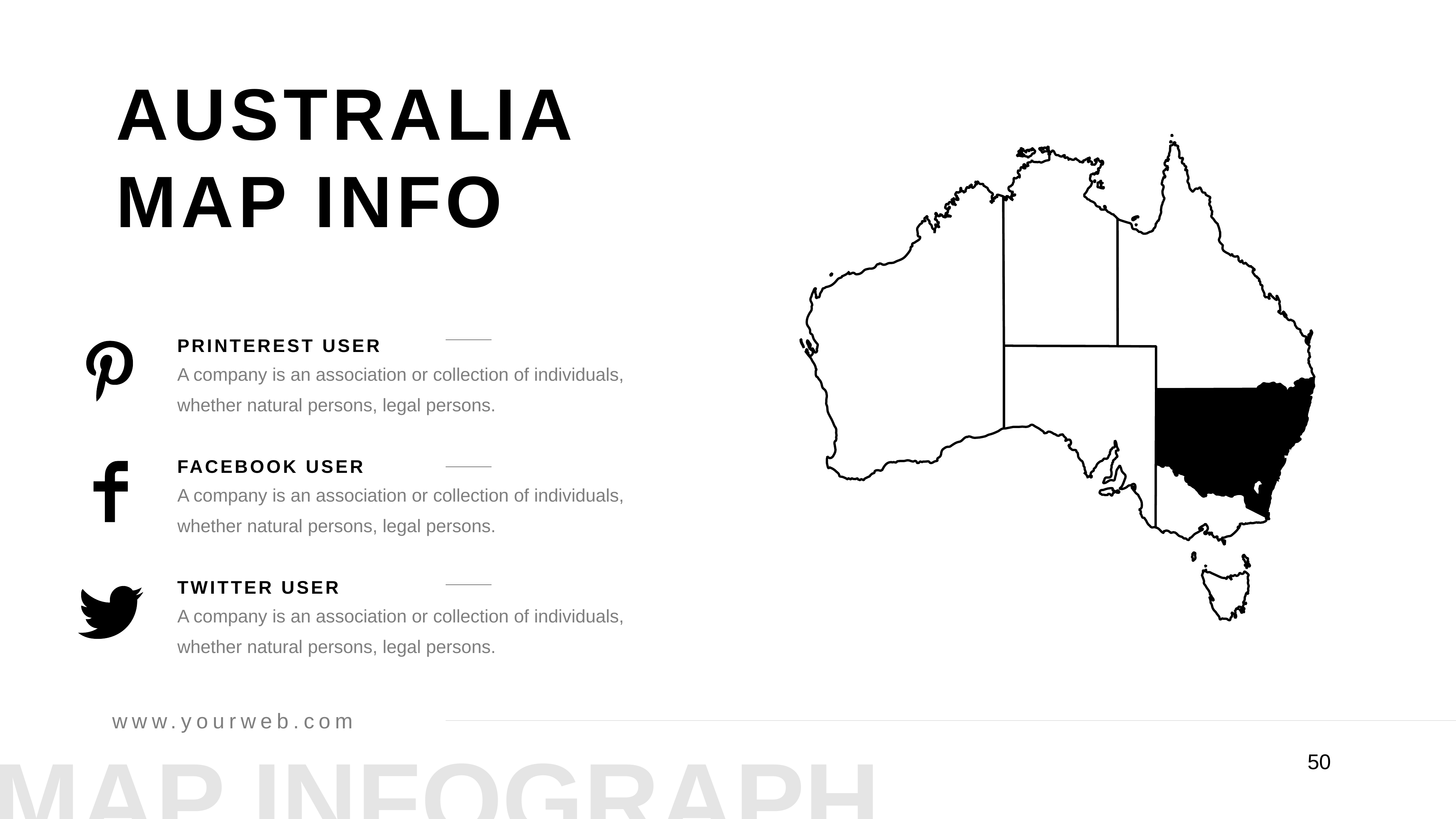

AUSTRALIA
MAP INFO

PRINTEREST USER
A company is an association or collection of individuals, whether natural persons, legal persons.

FACEBOOK USER
A company is an association or collection of individuals, whether natural persons, legal persons.

TWITTER USER
A company is an association or collection of individuals, whether natural persons, legal persons.

www.yourweb.com
MAP INFOGRAPH